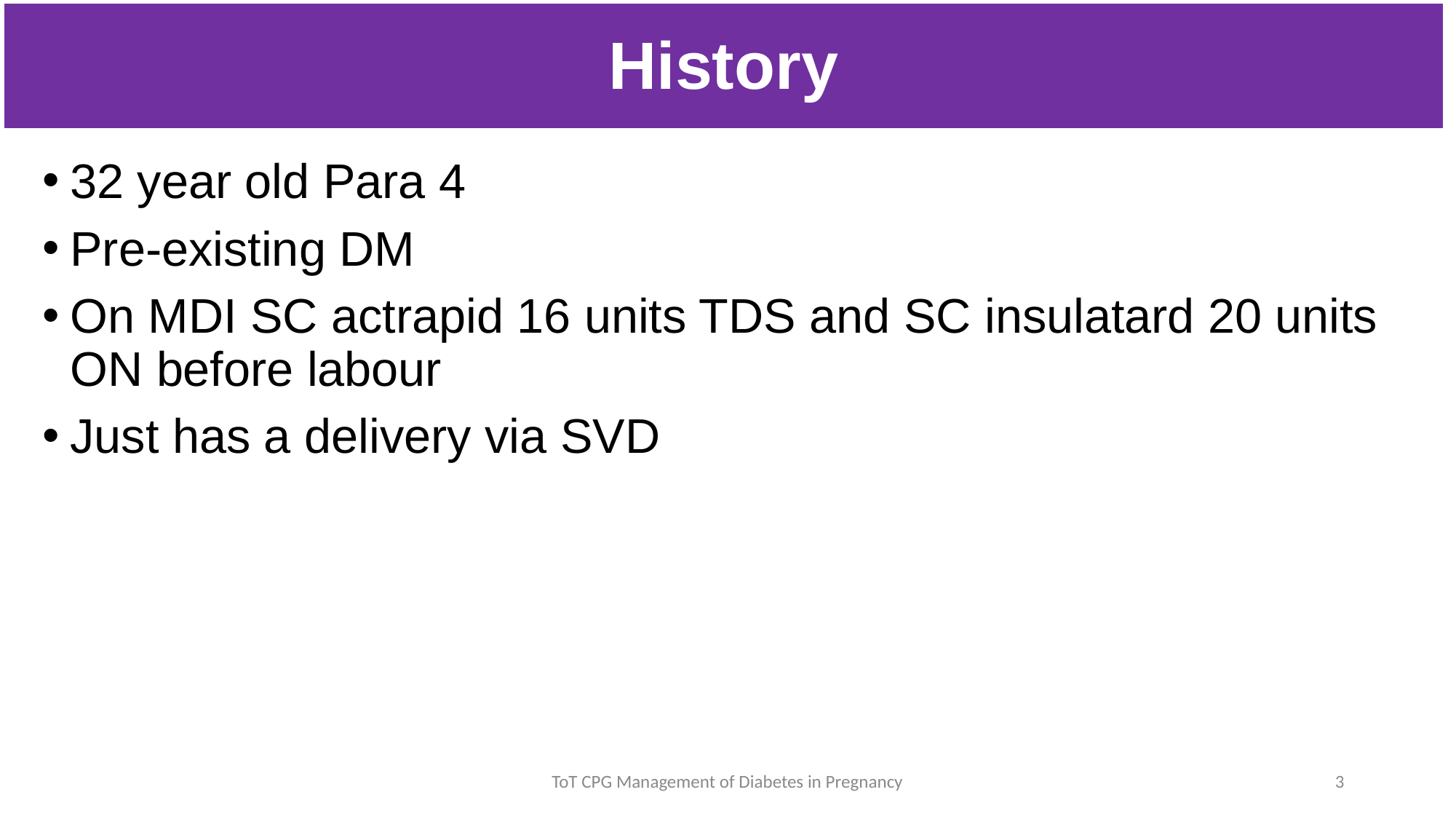

| History |
| --- |
32 year old Para 4
Pre-existing DM
On MDI SC actrapid 16 units TDS and SC insulatard 20 units ON before labour
Just has a delivery via SVD
ToT CPG Management of Diabetes in Pregnancy
3